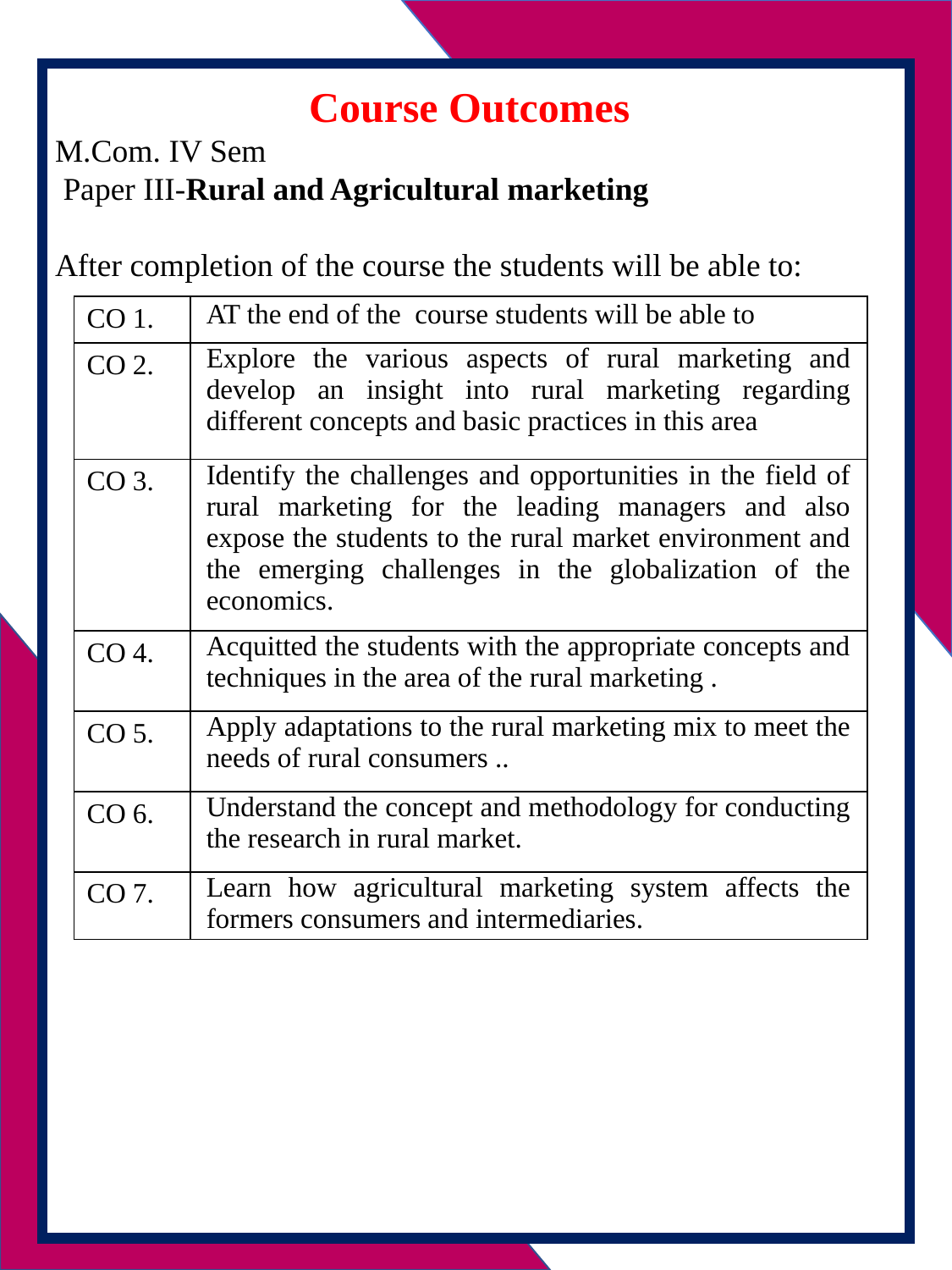

Course Outcomes
M.Com. IV Sem
 Paper III-Rural and Agricultural marketing

After completion of the course the students will be able to:

| CO 1. | AT the end of the course students will be able to |
| --- | --- |
| CO 2. | Explore the various aspects of rural marketing and develop an insight into rural marketing regarding different concepts and basic practices in this area |
| CO 3. | Identify the challenges and opportunities in the field of rural marketing for the leading managers and also expose the students to the rural market environment and the emerging challenges in the globalization of the economics. |
| CO 4. | Acquitted the students with the appropriate concepts and techniques in the area of the rural marketing . |
| CO 5. | Apply adaptations to the rural marketing mix to meet the needs of rural consumers .. |
| CO 6. | Understand the concept and methodology for conducting the research in rural market. |
| CO 7. | Learn how agricultural marketing system affects the formers consumers and intermediaries. |